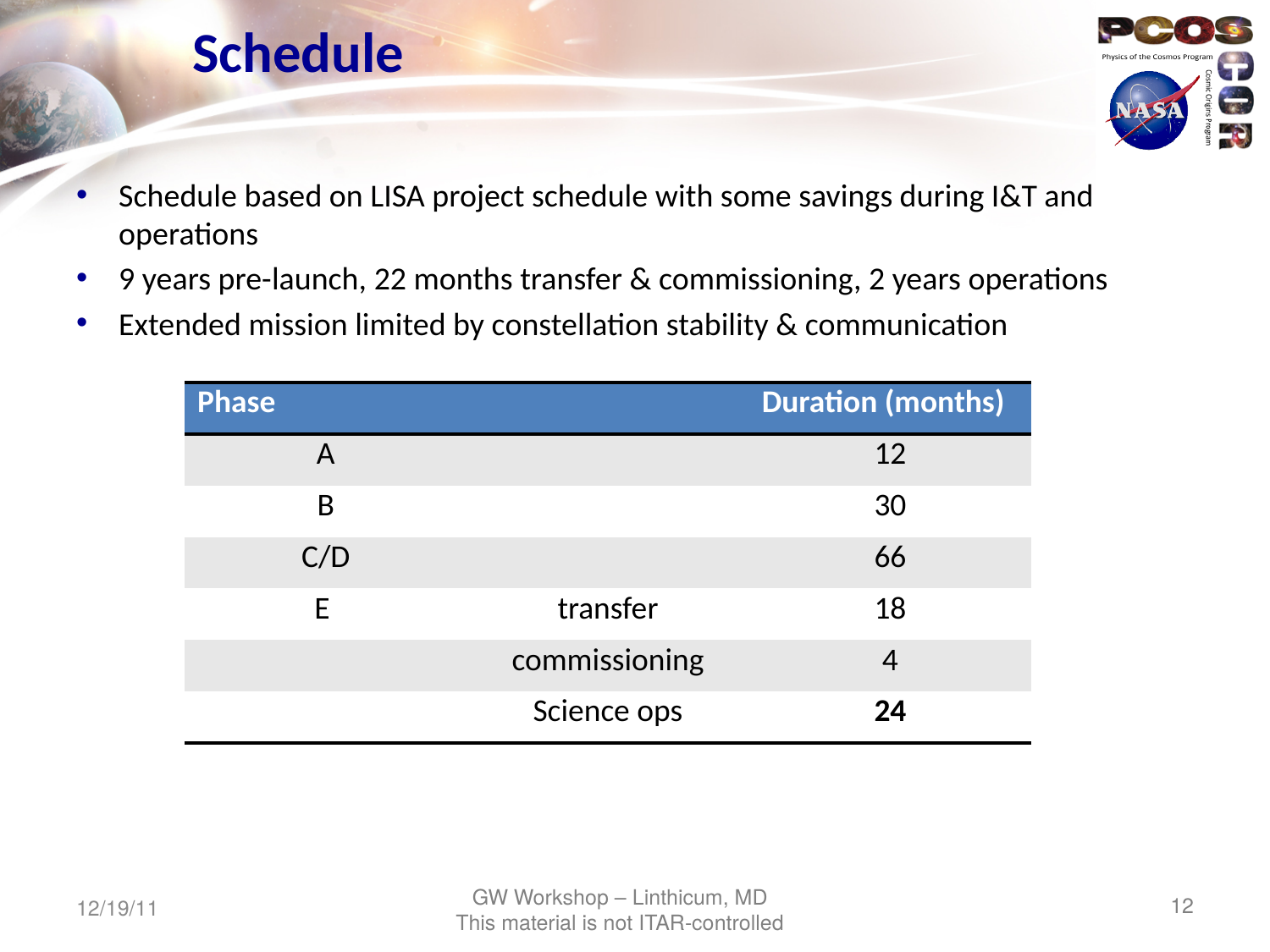

# Schedule
Schedule based on LISA project schedule with some savings during I&T and operations
9 years pre-launch, 22 months transfer & commissioning, 2 years operations
Extended mission limited by constellation stability & communication
| Phase |  | Duration (months) |
| --- | --- | --- |
| A |  | 12 |
| B |  | 30 |
| C/D |  | 66 |
| E | transfer | 18 |
|  | commissioning | 4 |
|  | Science ops | 24 |
12/19/11
12